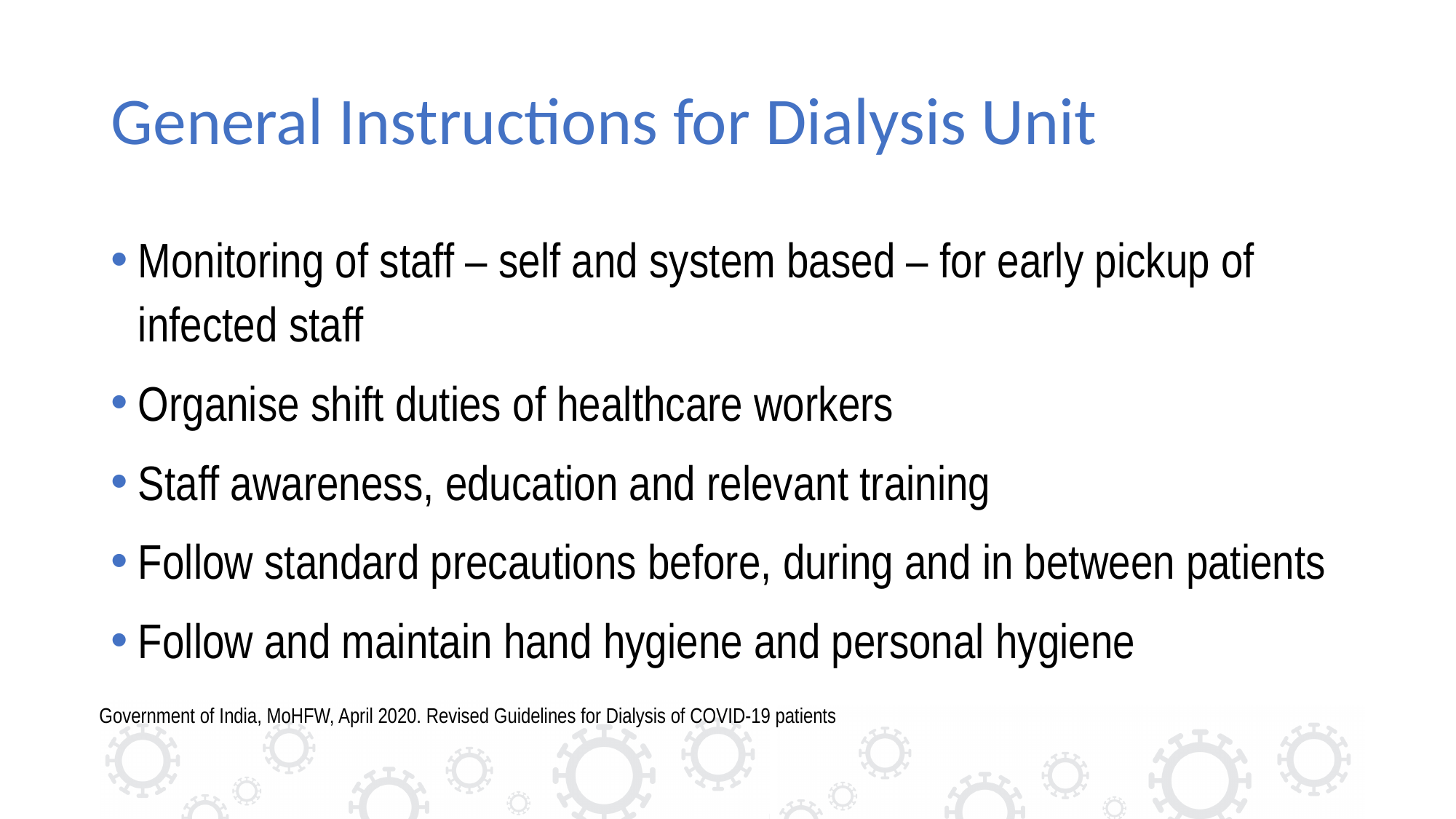

# General Instructions for Dialysis Unit
Monitoring of staff – self and system based – for early pickup of infected staff
Organise shift duties of healthcare workers
Staff awareness, education and relevant training
Follow standard precautions before, during and in between patients
Follow and maintain hand hygiene and personal hygiene
Government of India, MoHFW, April 2020. Revised Guidelines for Dialysis of COVID-19 patients